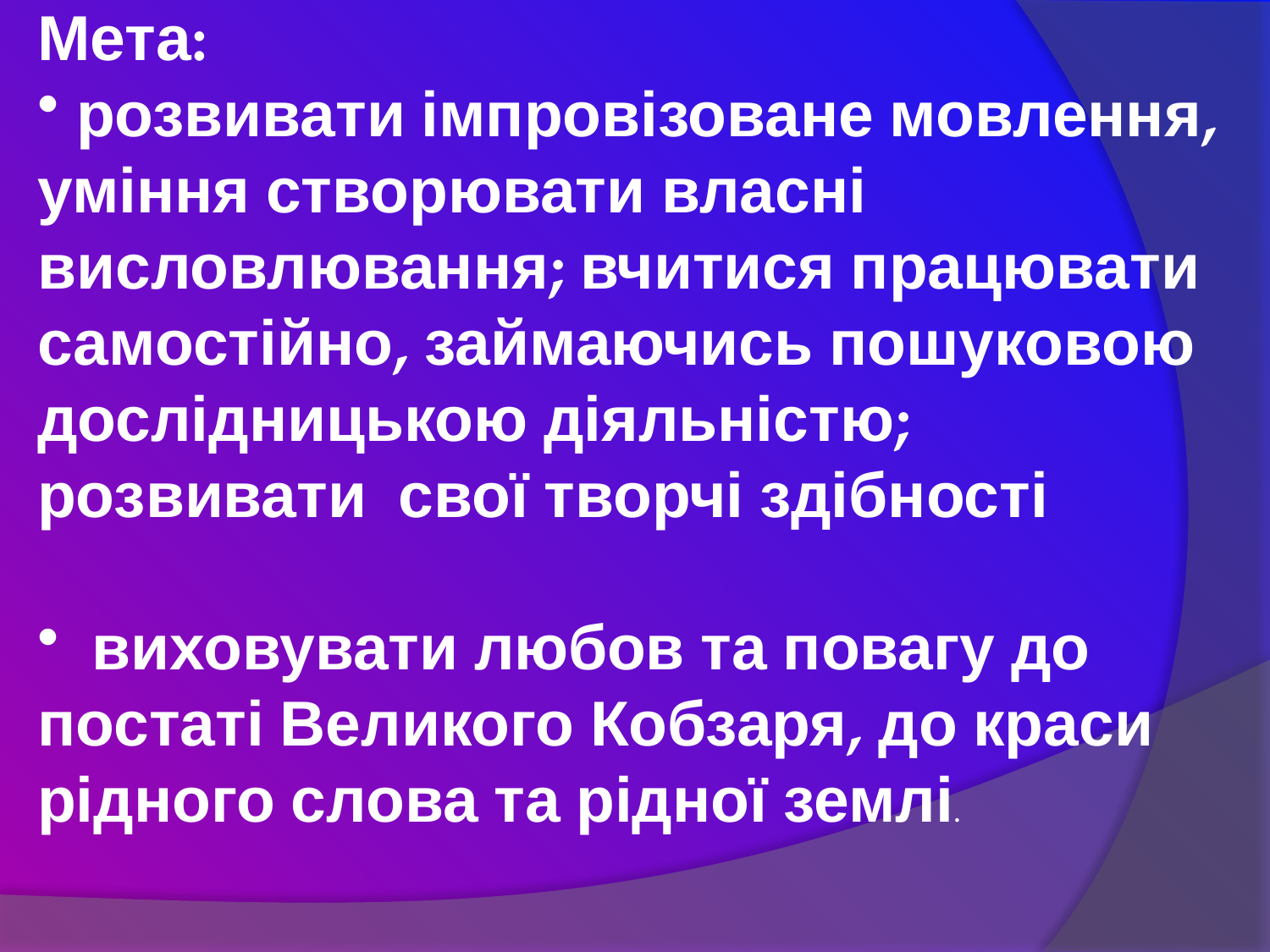

Мета:
 розвивати імпровізоване мовлення, уміння створювати власні висловлювання; вчитися працювати   самостійно, займаючись пошуковою дослідницькою діяльністю;
розвивати  свої творчі здібності

  виховувати любов та повагу до постаті Великого Кобзаря, до краси рідного слова та рідної землі.